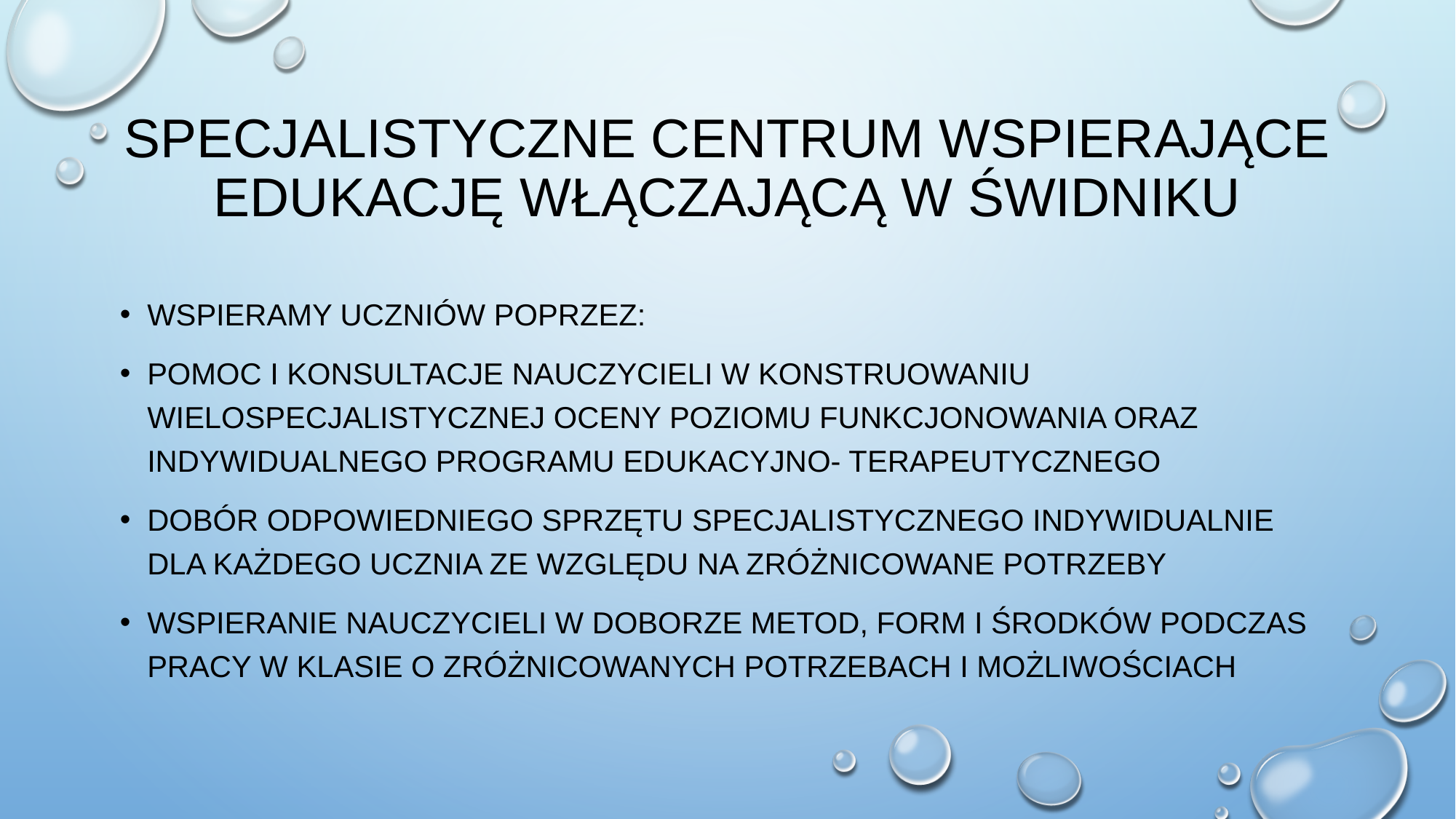

# SPECJALISTYCZNE CENTRUM WSPIERAJĄCE EDUKACJĘ WŁĄCZAJĄCĄ W ŚWIDNIKU
WSPIERAMY UCZNIÓW POPRZEZ:
POMOC I KONSULTACJE NAUCZYCIELI W KONSTRUOWANIU WIELOSPECJALISTYCZNEJ OCENY POZIOMU FUNKCJONOWANIA ORAZ INDYWIDUALNEGO PROGRAMU EDUKACYJNO- TERAPEUTYCZNEGO
DOBÓR ODPOWIEDNIEGO SPRZĘTU SPECJALISTYCZNEGO INDYWIDUALNIE DLA KAŻDEGO UCZNIA ZE WZGLĘDU NA ZRÓŻNICOWANE POTRZEBY
WSPIERANIE NAUCZYCIELI W DOBORZE METOD, FORM I ŚRODKÓW PODCZAS PRACY W KLASIE O ZRÓŻNICOWANYCH POTRZEBACH I MOŻLIWOŚCIACH